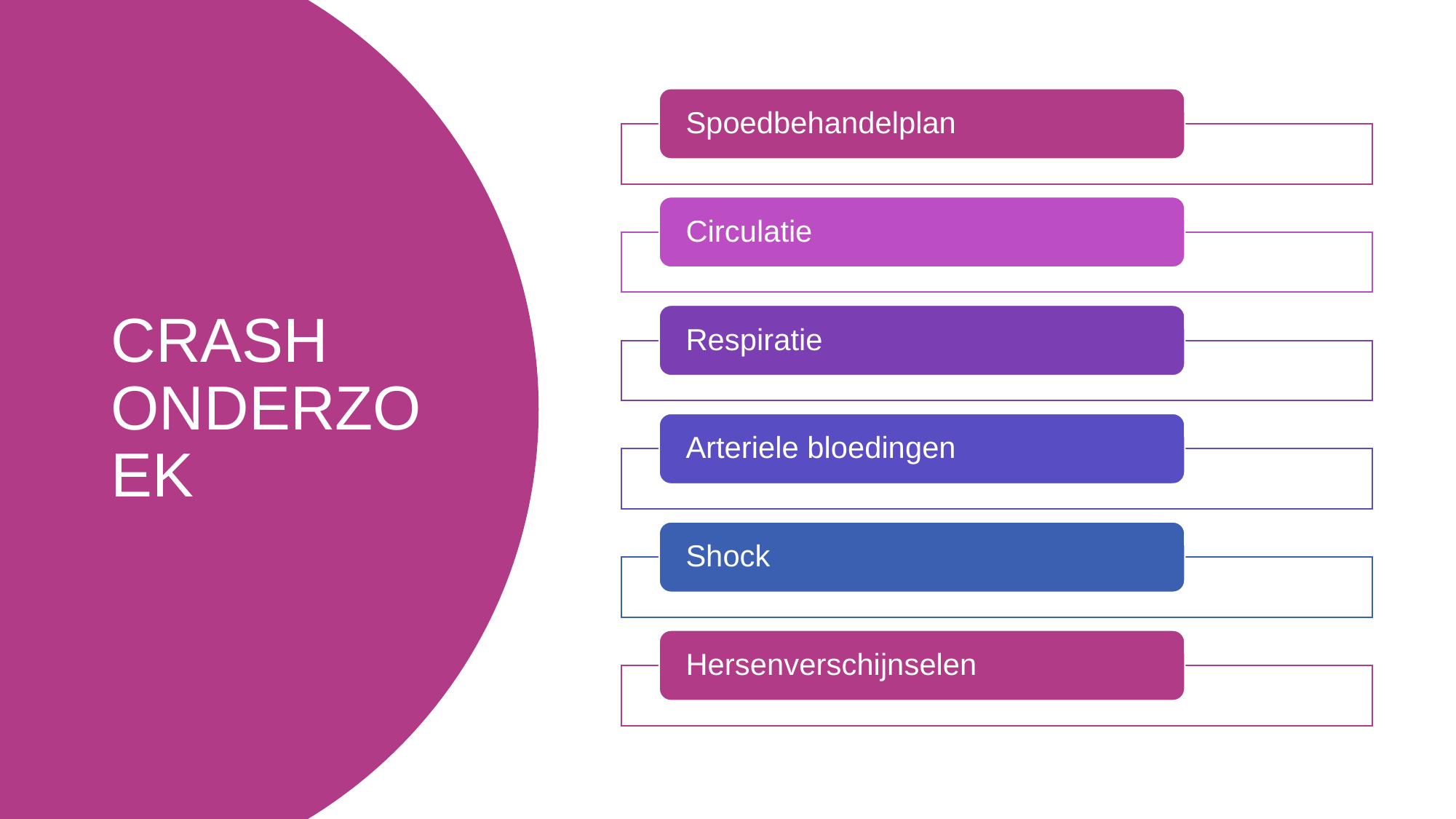

Spoedbehandelplan
Circulatie
Respiratie
Arteriele bloedingen
Shock
Hersenverschijnselen
# CRASH ONDERZOEK